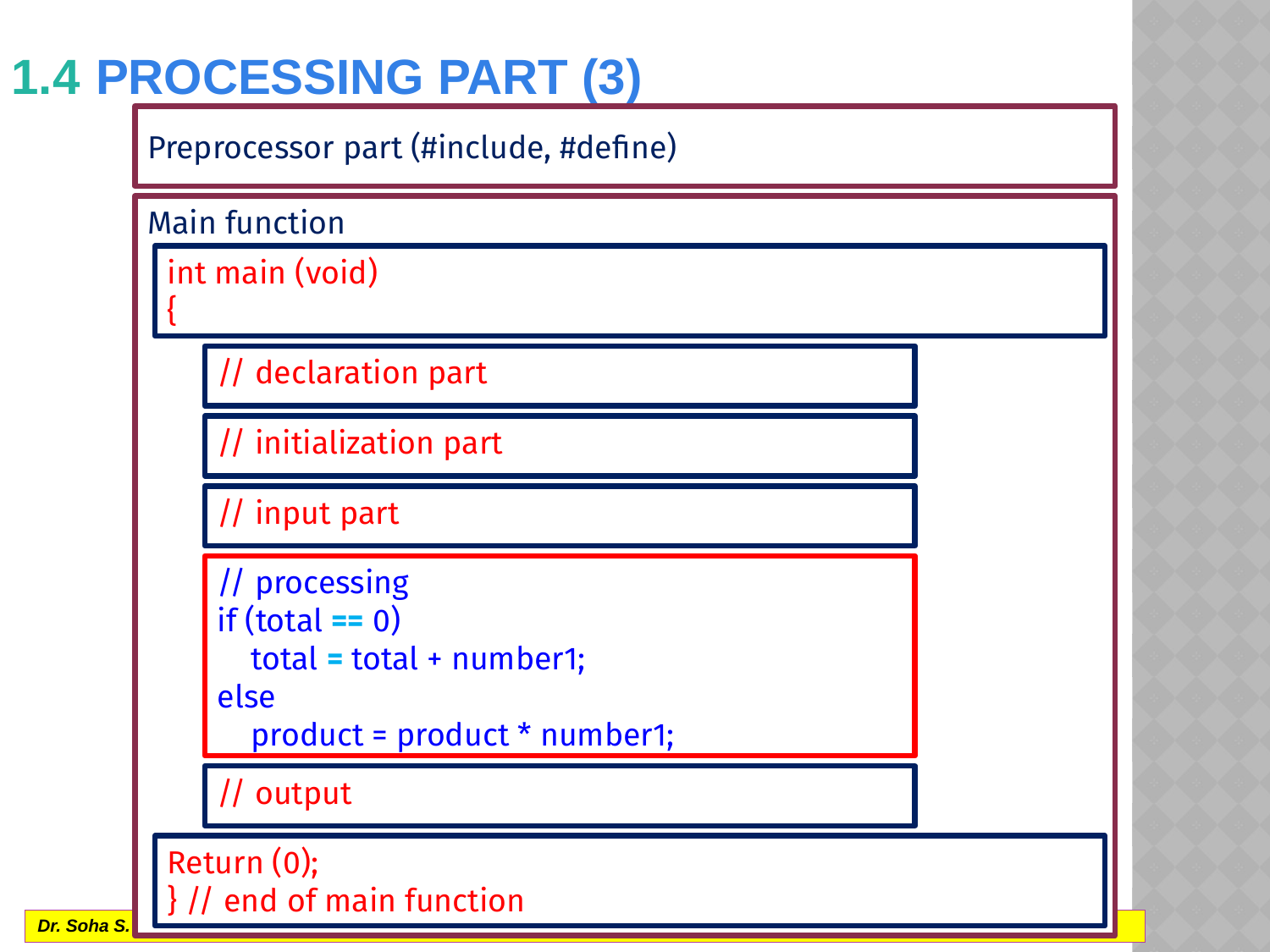

# 1.4 processing part (3)
Preprocessor part (#include, #define)
Main function
int main (void)
{
// declaration part
// initialization part
// input part
// processing
if (total == 0)
    total = total + number1;
else
    product = product * number1;
// output
Return (0);
} // end of main function
Dr. Soha S. Zaghloul			9